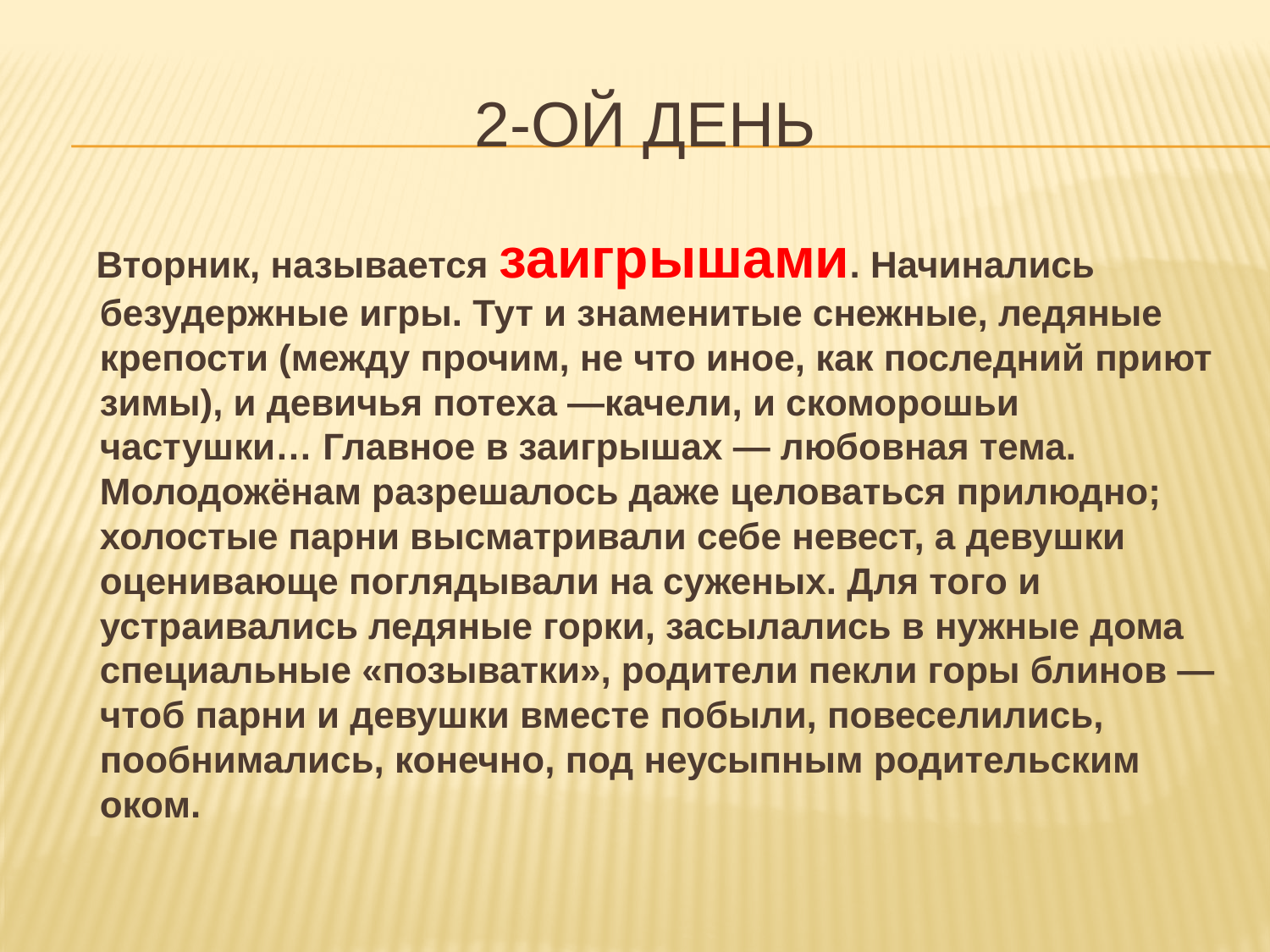

# 2-ой день
    Вторник, называется заигрышами. Начинались безудержные игры. Тут и знаменитые снежные, ледяные крепости (между прочим, не что иное, как последний приют зимы), и девичья потеха —качели, и скоморошьи частушки… Главное в заигрышах — любовная тема. Молодожёнам разрешалось даже целоваться прилюдно; холостые парни высматривали себе невест, а девушки оценивающе поглядывали на суженых. Для того и устраивались ледяные горки, засылались в нужные дома специальные «позыватки», родители пекли горы блинов —чтоб парни и девушки вместе побыли, повеселились, пообнимались, конечно, под неусыпным родительским оком.